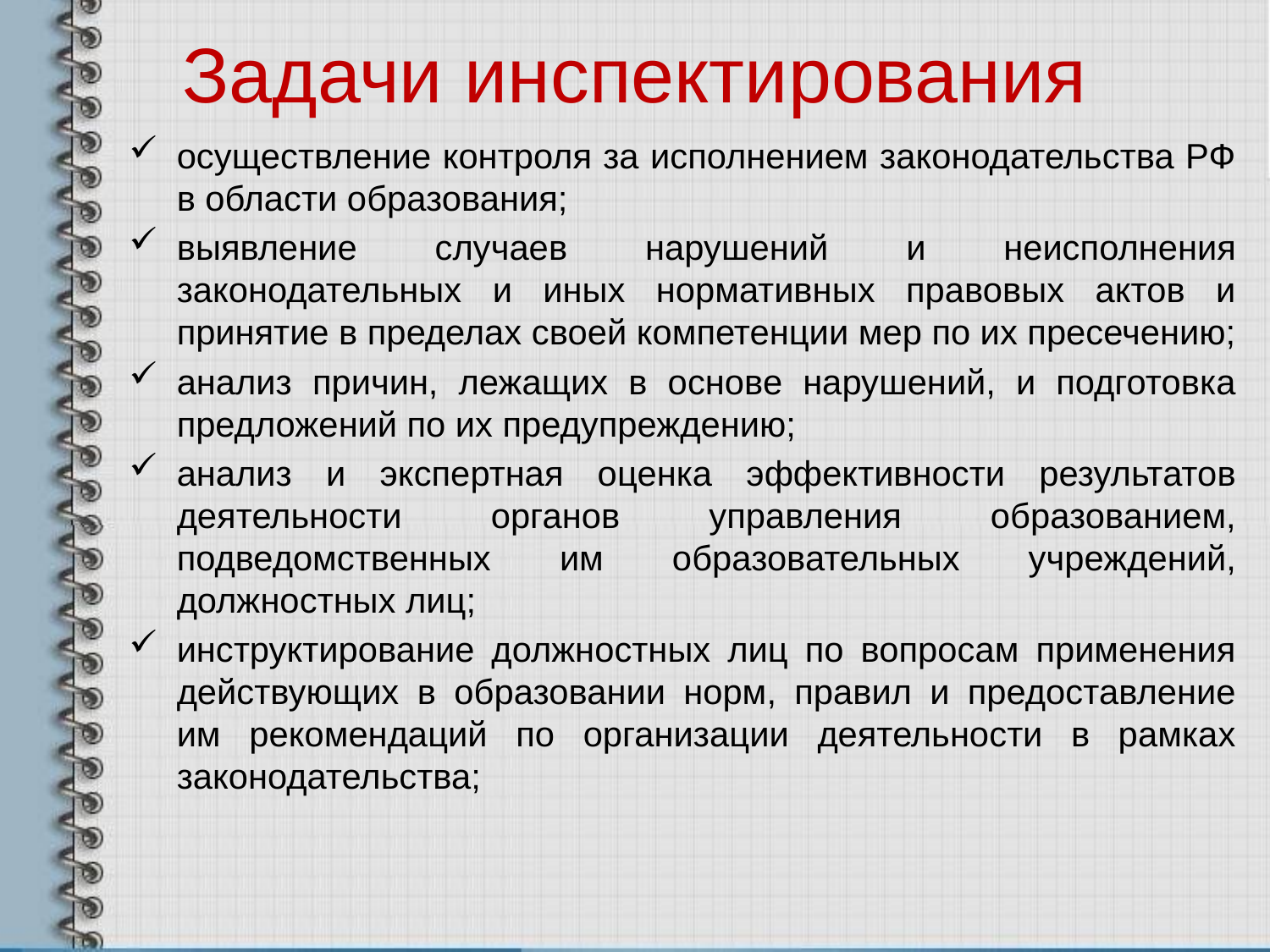

# Задачи инспектирования
осуществление контроля за исполнением законодательства РФ в области образования;
выявление случаев нарушений и неисполнения законодательных и иных нормативных правовых актов и принятие в пределах своей компетенции мер по их пресечению;
анализ причин, лежащих в основе нарушений, и подготовка предложений по их предупреждению;
анализ и экспертная оценка эффективности результатов деятельности органов управления образованием, подведомственных им образовательных учреждений, должностных лиц;
инструктирование должностных лиц по вопросам применения действующих в образовании норм, правил и предоставление им рекомендаций по организации деятельности в рамках законодательства;